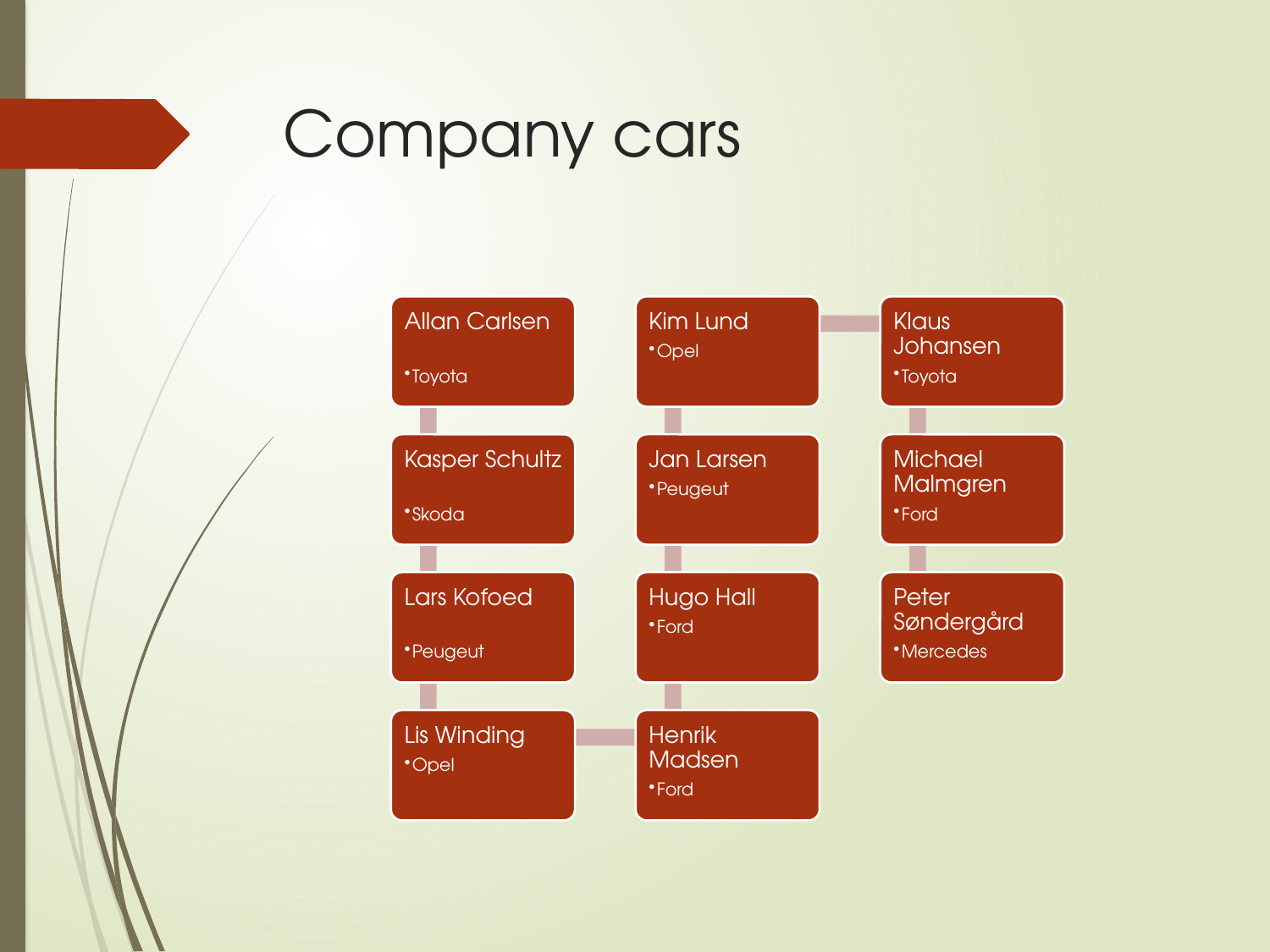

# Company cars
Allan Carlsen
Toyota
Kasper Schultz
Skoda
Lars Kofoed
Peugeut
Lis Winding
Opel
Henrik Madsen
Ford
Hugo Hall
Ford
Jan Larsen
Peugeut
Kim Lund
Opel
Klaus Johansen
Toyota
Michael Malmgren
Ford
Peter Søndergård
Mercedes